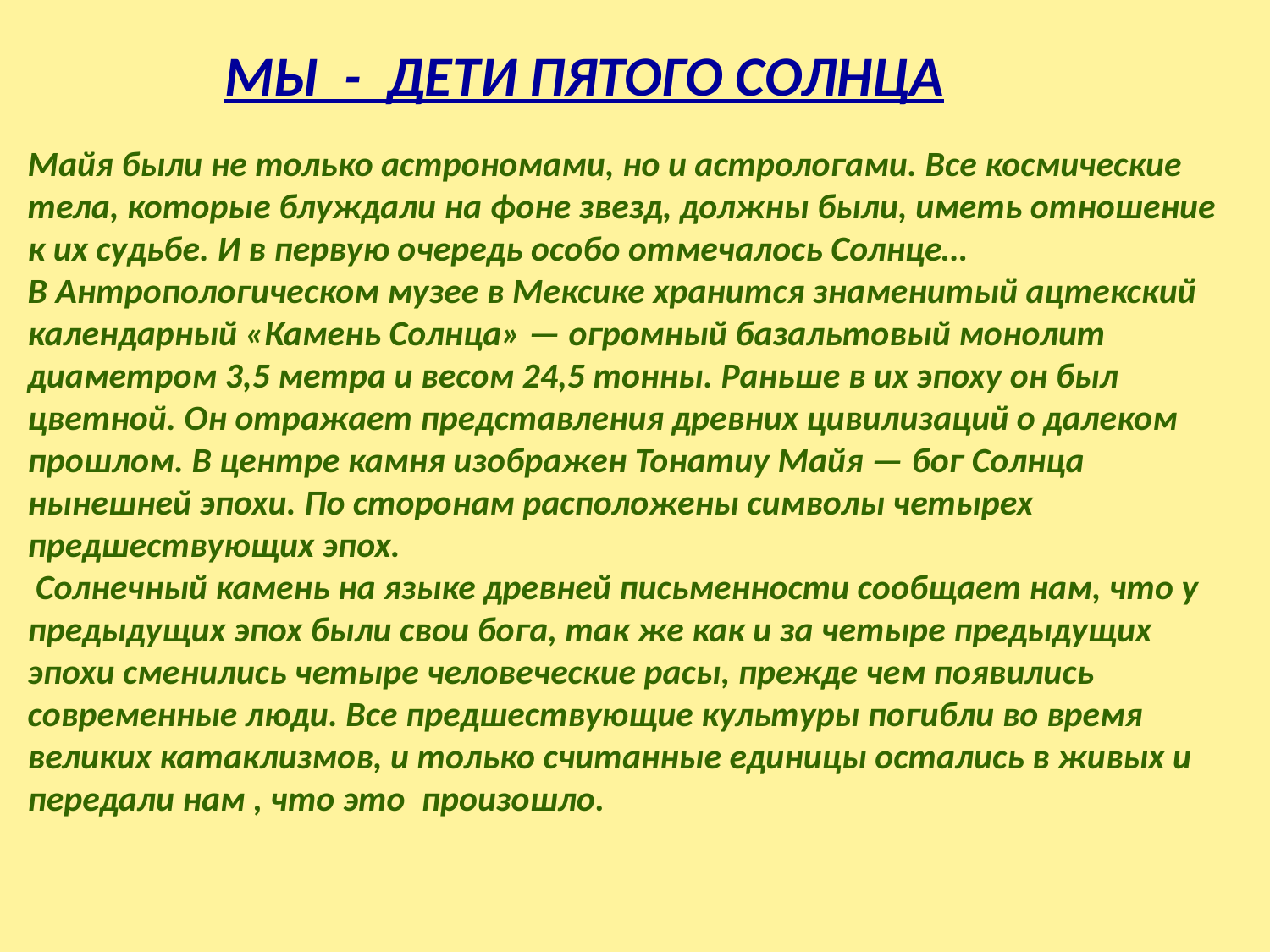

МЫ  -  ДЕТИ ПЯТОГО СОЛНЦА

Майя были не только астрономами, но и астрологами. Все космические тела, которые блуждали на фоне звезд, должны были, иметь отношение к их судьбе. И в первую очередь особо отмечалось Солнце…
В Антропологическом музее в Мексике хранится знаменитый ацтекский календарный «Камень Солнца» — огромный базальтовый монолит диаметром 3,5 метра и весом 24,5 тонны. Раньше в их эпоху он был цветной. Он отражает представления древних цивилизаций о далеком прошлом. В центре камня изображен Тонатиу Майя — бог Солнца нынешней эпохи. По сторонам расположены символы четырех предшествующих эпох.
 Солнечный камень на языке древней письменности сообщает нам, что у предыдущих эпох были свои бога, так же как и за четыре предыдущих эпохи сменились четыре человеческие расы, прежде чем появились современные люди. Все предшествующие культуры погибли во время великих катаклизмов, и только считанные единицы остались в живых и передали нам , что это  произошло.